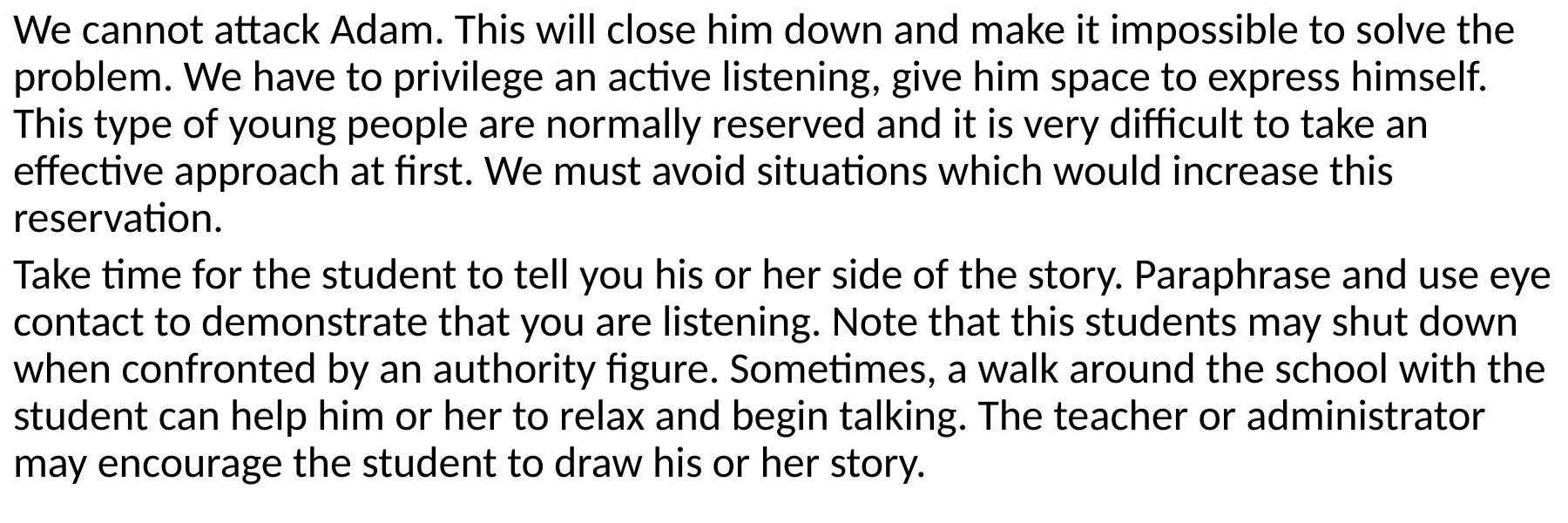

We cannot attack Adam. This will close him down and make it impossible to solve the problem. We have to privilege an active listening, give him space to express himself. This type of young people are normally reserved and it is very difficult to take an effective approach at first. We must avoid situations which would increase this reservation.
Take time for the student to tell you his or her side of the story. Paraphrase and use eye contact to demonstrate that you are listening. Note that this students may shut down when confronted by an authority figure. Sometimes, a walk around the school with the student can help him or her to relax and begin talking. The teacher or administrator may encourage the student to draw his or her story.